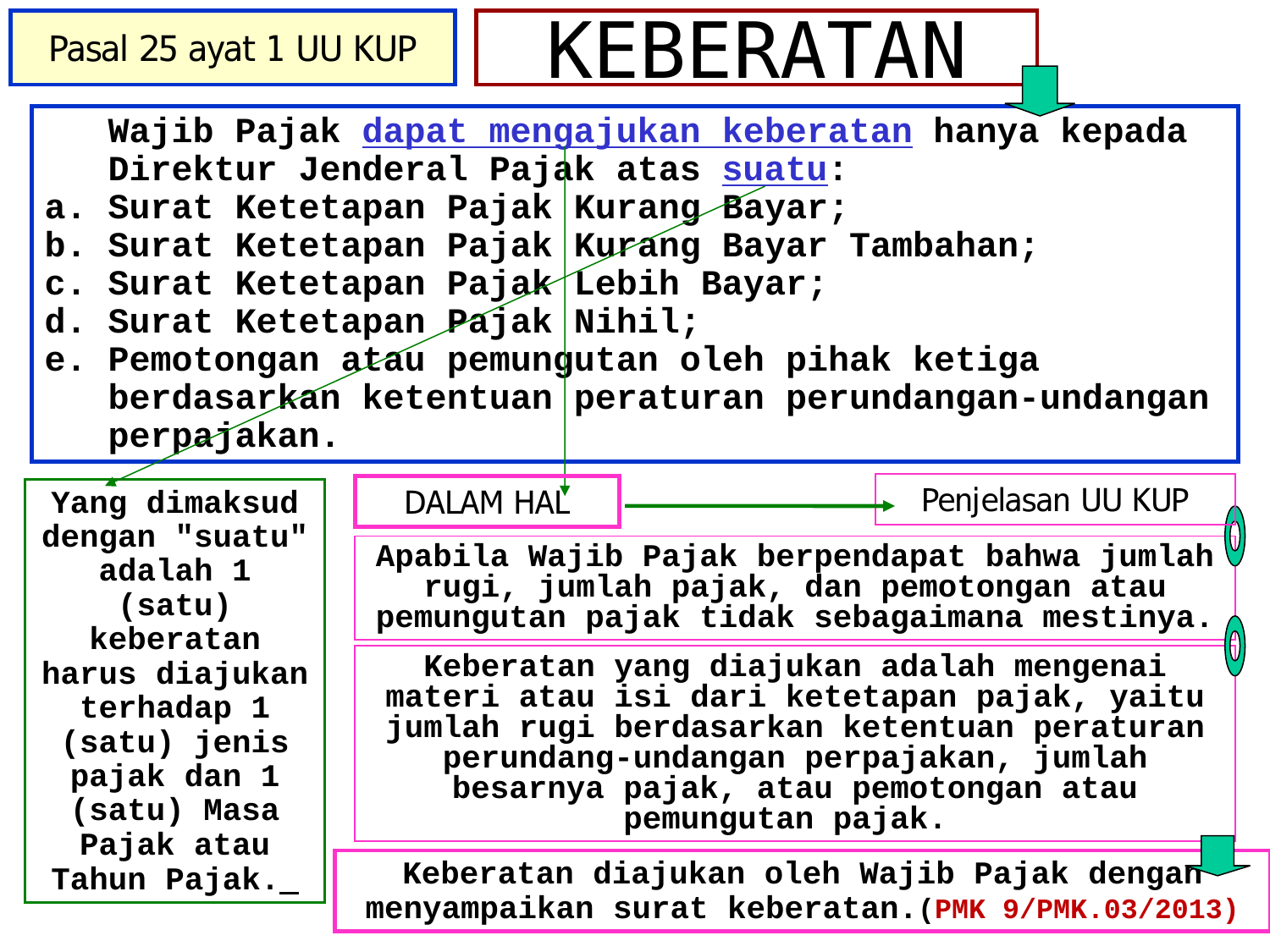

Pasal 25 ayat 1 UU KUP
# KEBERATAN

	Wajib Pajak dapat mengajukan keberatan hanya kepada Direktur Jenderal Pajak atas suatu:
Surat Ketetapan Pajak Kurang Bayar;
Surat Ketetapan Pajak Kurang Bayar Tambahan;
Surat Ketetapan Pajak Lebih Bayar;
Surat Ketetapan Pajak Nihil;
Pemotongan atau pemungutan oleh pihak ketiga berdasarkan ketentuan peraturan perundangan-undangan perpajakan.

Penjelasan UU KUP
DALAM HAL
Yang dimaksud dengan "suatu" adalah 1 (satu) keberatan harus diajukan terhadap 1 (satu) jenis pajak dan 1 (satu) Masa Pajak atau Tahun Pajak.

Apabila Wajib Pajak berpendapat bahwa jumlah rugi, jumlah pajak, dan pemotongan atau pemungutan pajak tidak sebagaimana mestinya.

Keberatan yang diajukan adalah mengenai materi atau isi dari ketetapan pajak, yaitu jumlah rugi berdasarkan ketentuan peraturan perundang-undangan perpajakan, jumlah besarnya pajak, atau pemotongan atau pemungutan pajak.

Keberatan diajukan oleh Wajib Pajak dengan menyampaikan surat keberatan.(PMK 9/PMK.03/2013)